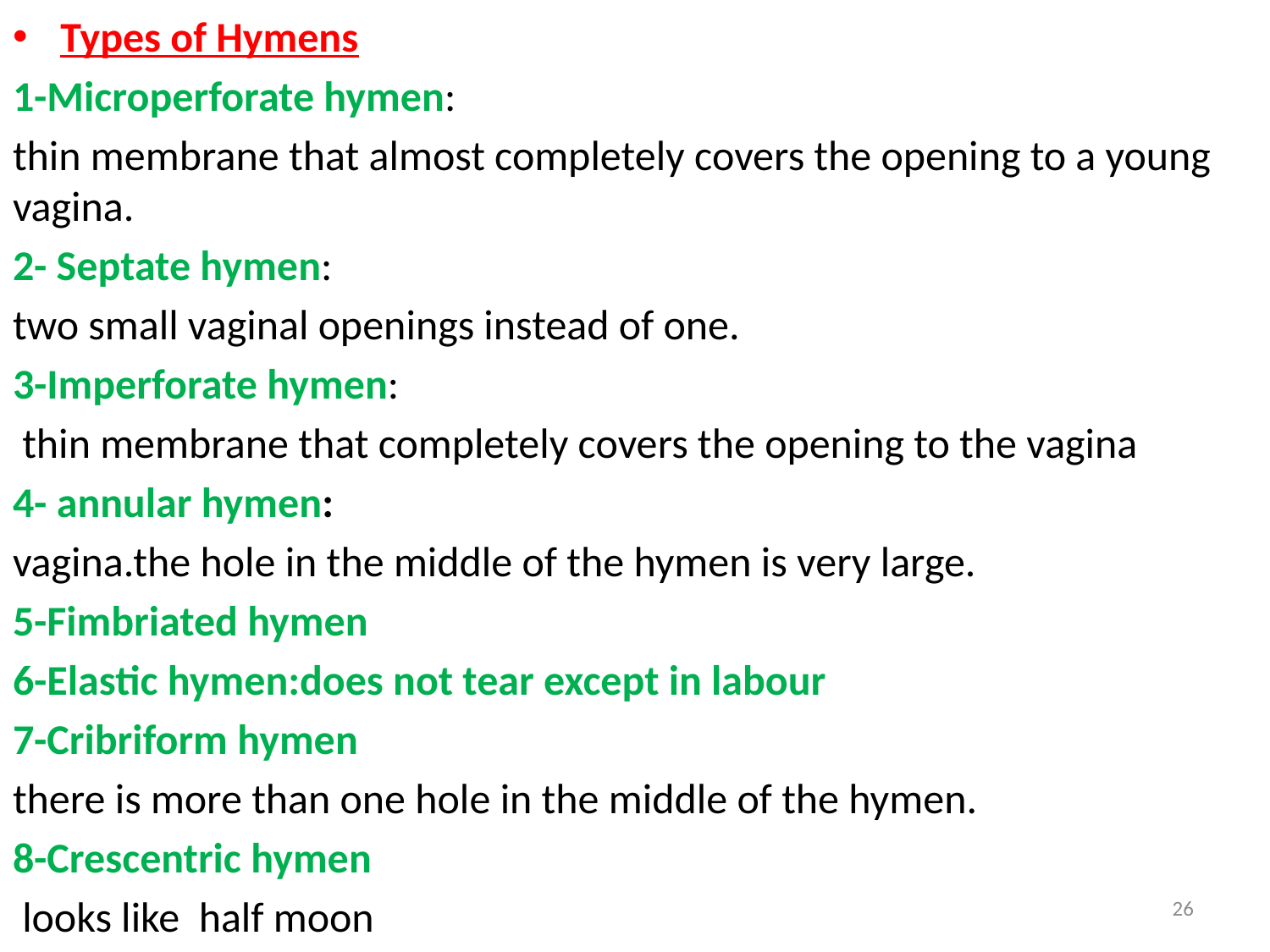

Types of Hymens
1-Microperforate hymen:
thin membrane that almost completely covers the opening to a young vagina.
2- Septate hymen:
two small vaginal openings instead of one.
3-Imperforate hymen:
 thin membrane that completely covers the opening to the vagina
4- annular hymen:
vagina.the hole in the middle of the hymen is very large.
5-Fimbriated hymen
6-Elastic hymen:does not tear except in labour
7-Cribriform hymen
there is more than one hole in the middle of the hymen.
8-Crescentric hymen
 looks like  half moon

26